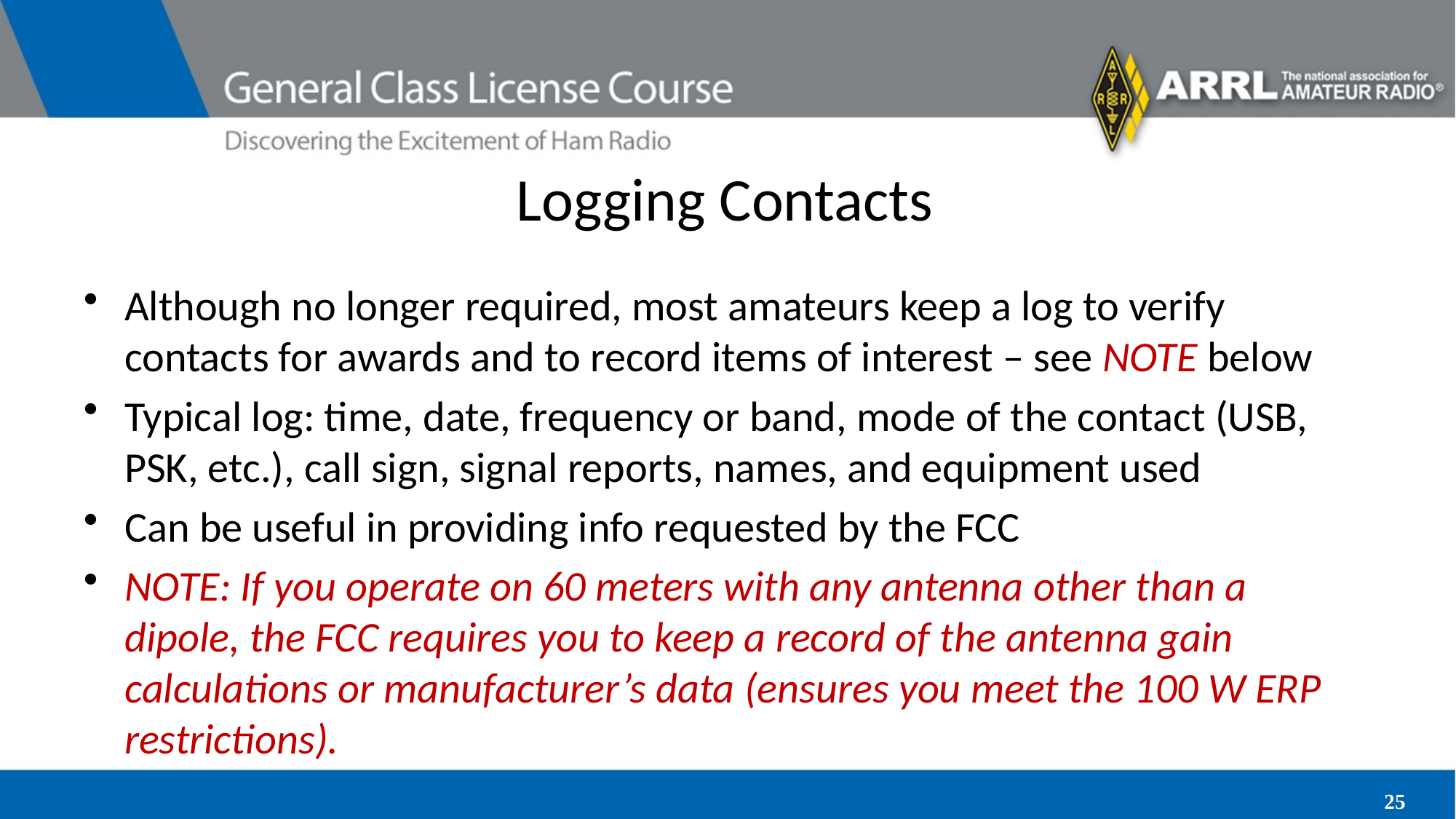

# Logging Contacts
Although no longer required, most amateurs keep a log to verify contacts for awards and to record items of interest – see NOTE below
Typical log: time, date, frequency or band, mode of the contact (USB, PSK, etc.), call sign, signal reports, names, and equipment used
Can be useful in providing info requested by the FCC
NOTE: If you operate on 60 meters with any antenna other than a dipole, the FCC requires you to keep a record of the antenna gain calculations or manufacturer’s data (ensures you meet the 100 W ERP restrictions).